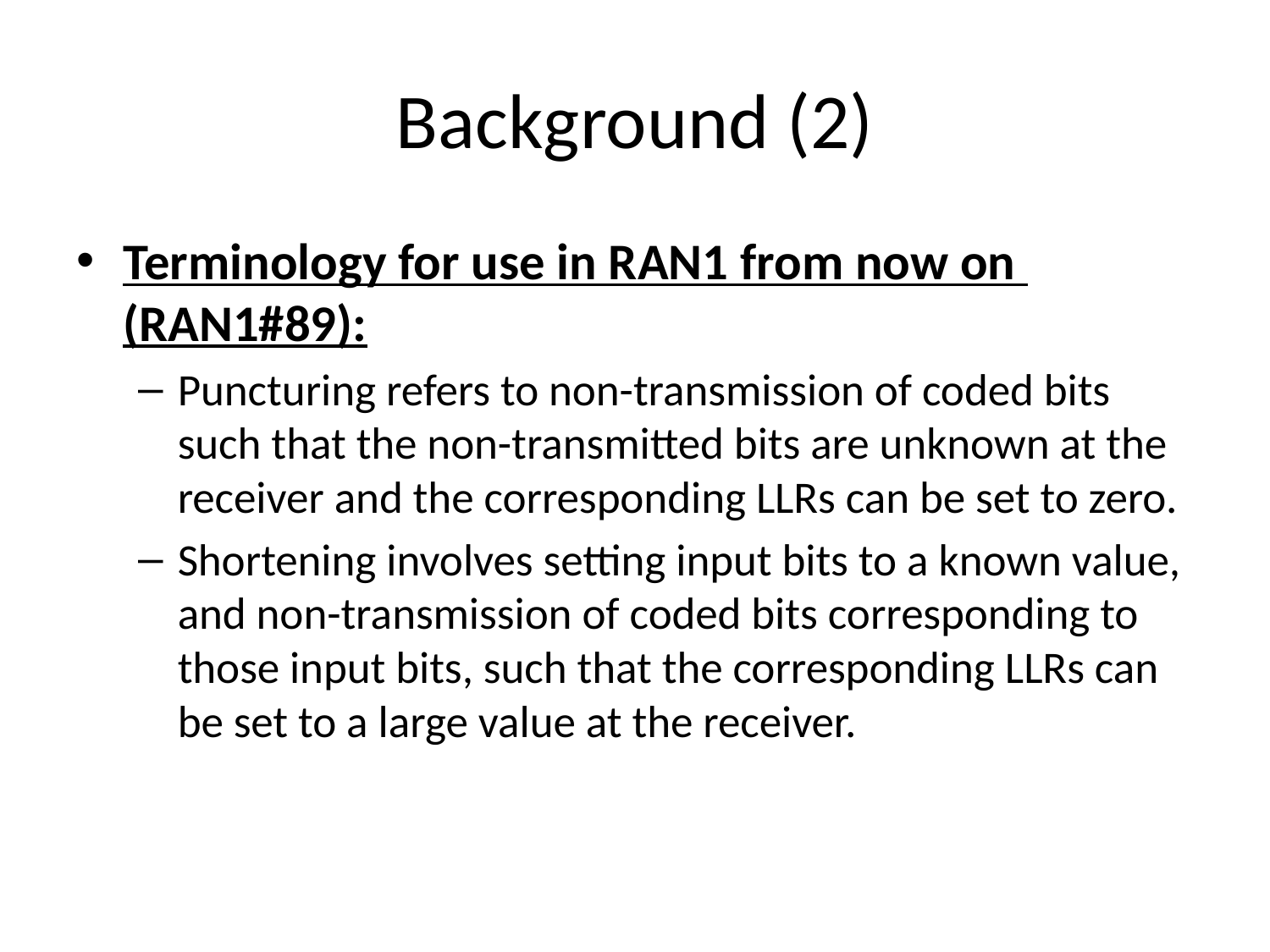

# Background (2)
Terminology for use in RAN1 from now on  (RAN1#89):
Puncturing refers to non-transmission of coded bits such that the non-transmitted bits are unknown at the receiver and the corresponding LLRs can be set to zero.
Shortening involves setting input bits to a known value, and non-transmission of coded bits corresponding to those input bits, such that the corresponding LLRs can be set to a large value at the receiver.